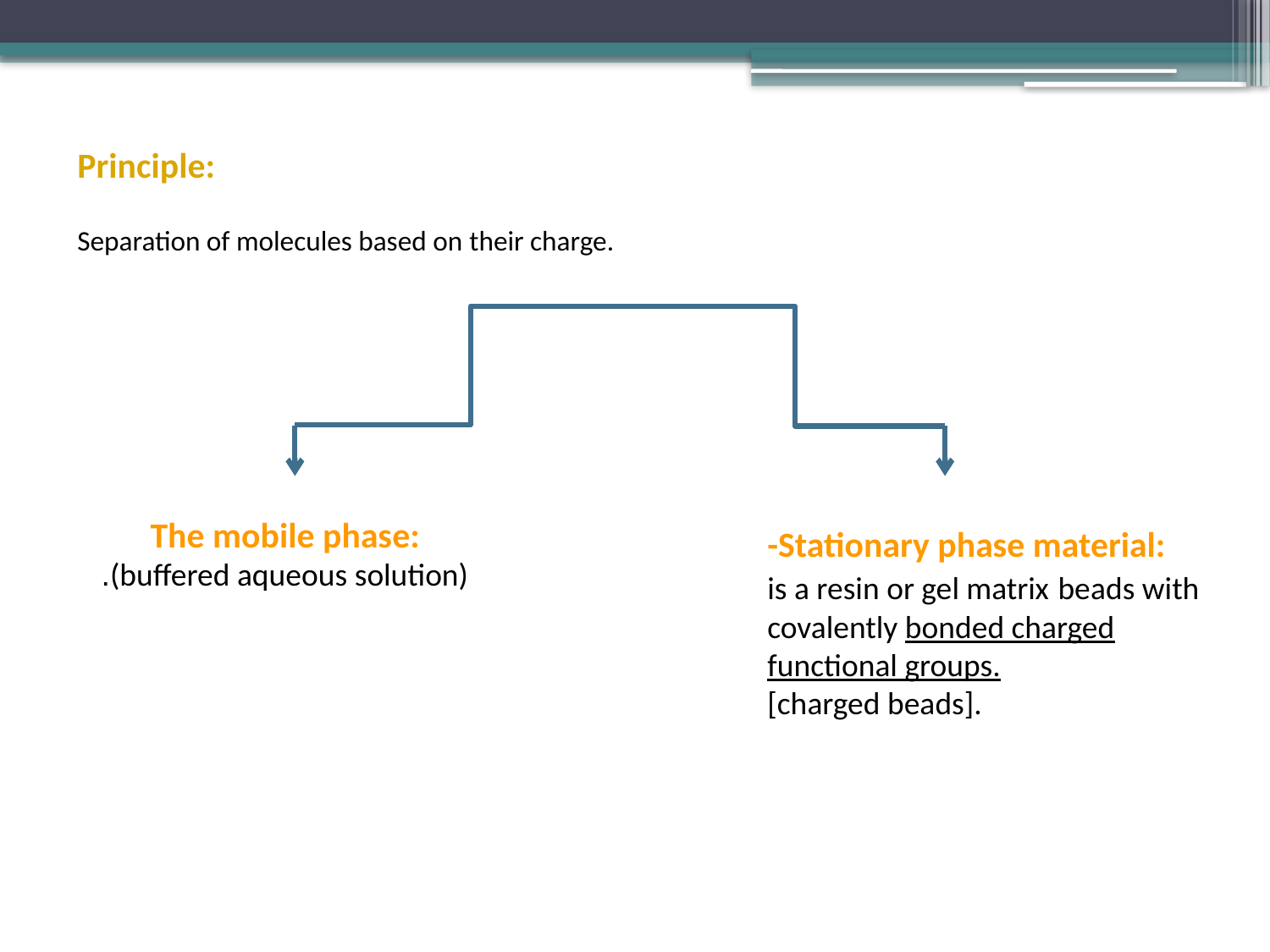

Principle:

Separation of molecules based on their charge.
The mobile phase: (buffered aqueous solution).

-Stationary phase material:
is a resin or gel matrix beads with covalently bonded charged functional groups.
[charged beads].